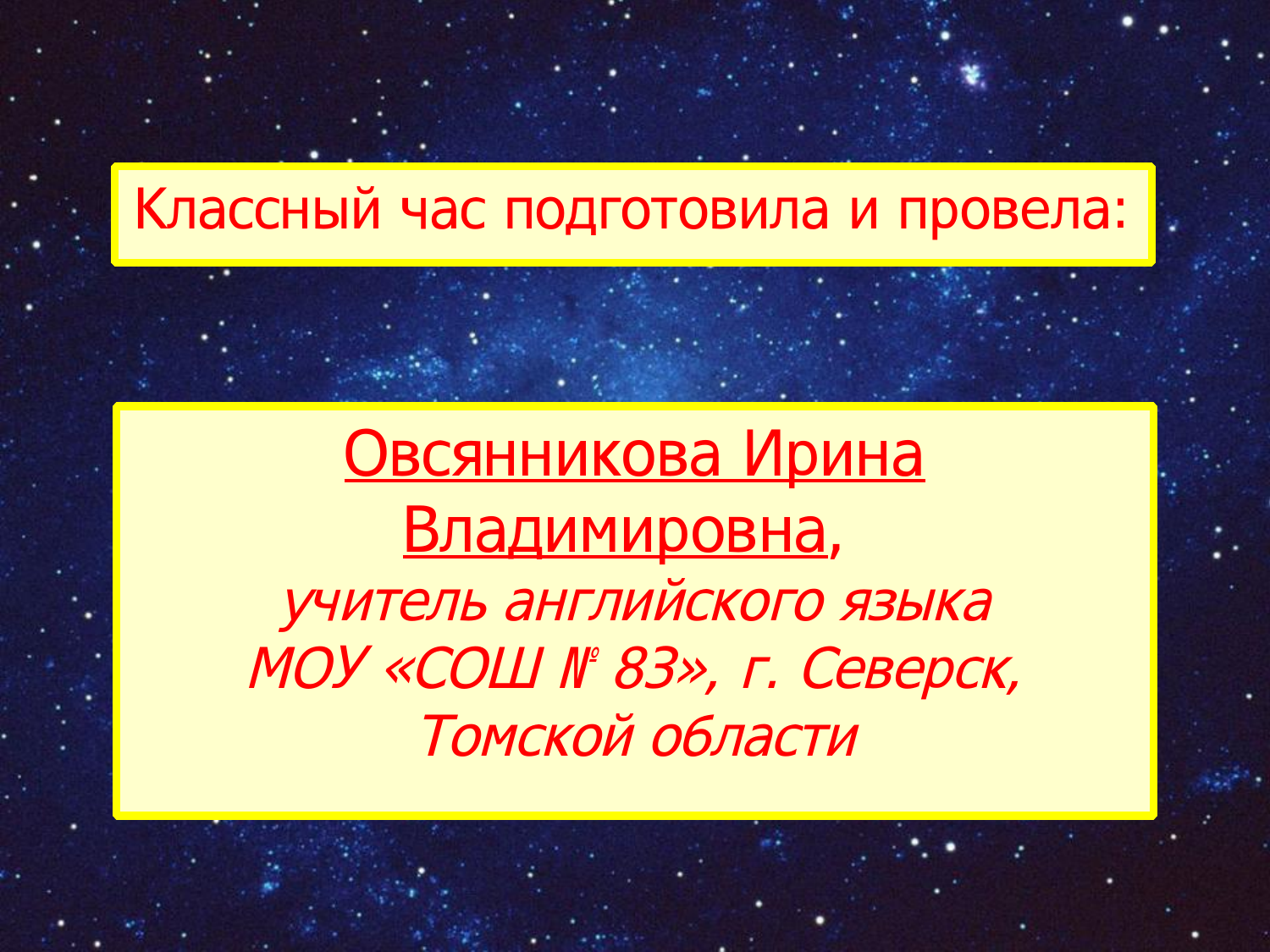

Классный час подготовила и провела:
Овсянникова Ирина Владимировна,
учитель английского языка
МОУ «СОШ № 83», г. Северск, Томской области